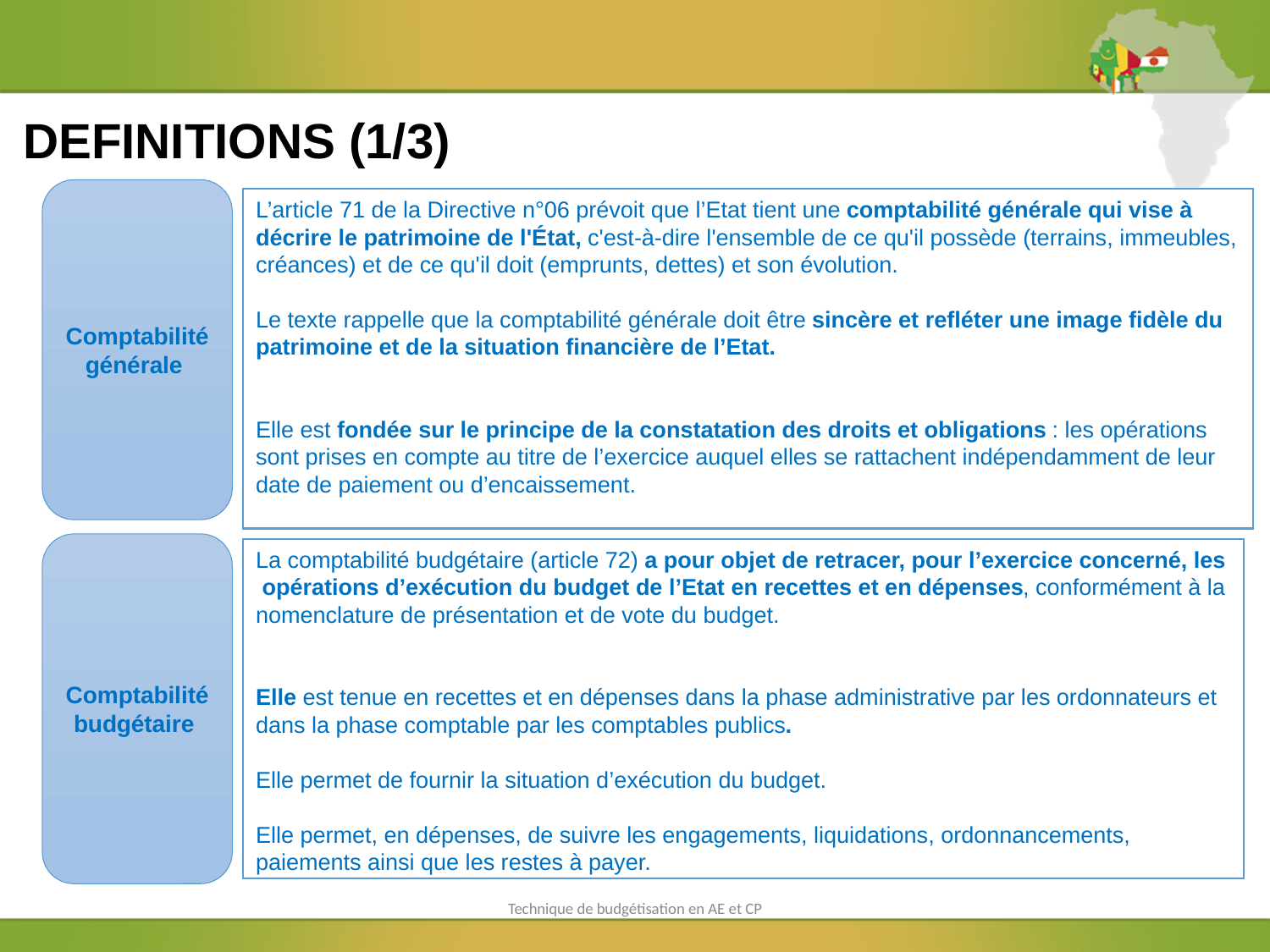

# DEFINITIONS (1/3)
Comptabilité générale
L’article 71 de la Directive n°06 prévoit que l’Etat tient une comptabilité générale qui vise à décrire le patrimoine de l'État, c'est-à-dire l'ensemble de ce qu'il possède (terrains, immeubles, créances) et de ce qu'il doit (emprunts, dettes) et son évolution.

Le texte rappelle que la comptabilité générale doit être sincère et refléter une image fidèle du patrimoine et de la situation financière de l’Etat.

Elle est fondée sur le principe de la constatation des droits et obligations : les opérations sont prises en compte au titre de l’exercice auquel elles se rattachent indépendamment de leur date de paiement ou d’encaissement.

Comptabilité budgétaire
La comptabilité budgétaire (article 72) a pour objet de retracer, pour l’exercice concerné, les  opérations d’exécution du budget de l’Etat en recettes et en dépenses, conformément à la nomenclature de présentation et de vote du budget.

Elle est tenue en recettes et en dépenses dans la phase administrative par les ordonnateurs et  dans la phase comptable par les comptables publics.

Elle permet de fournir la situation d’exécution du budget.

Elle permet, en dépenses, de suivre les engagements, liquidations, ordonnancements, paiements ainsi que les restes à payer.
Technique de budgétisation en AE et CP